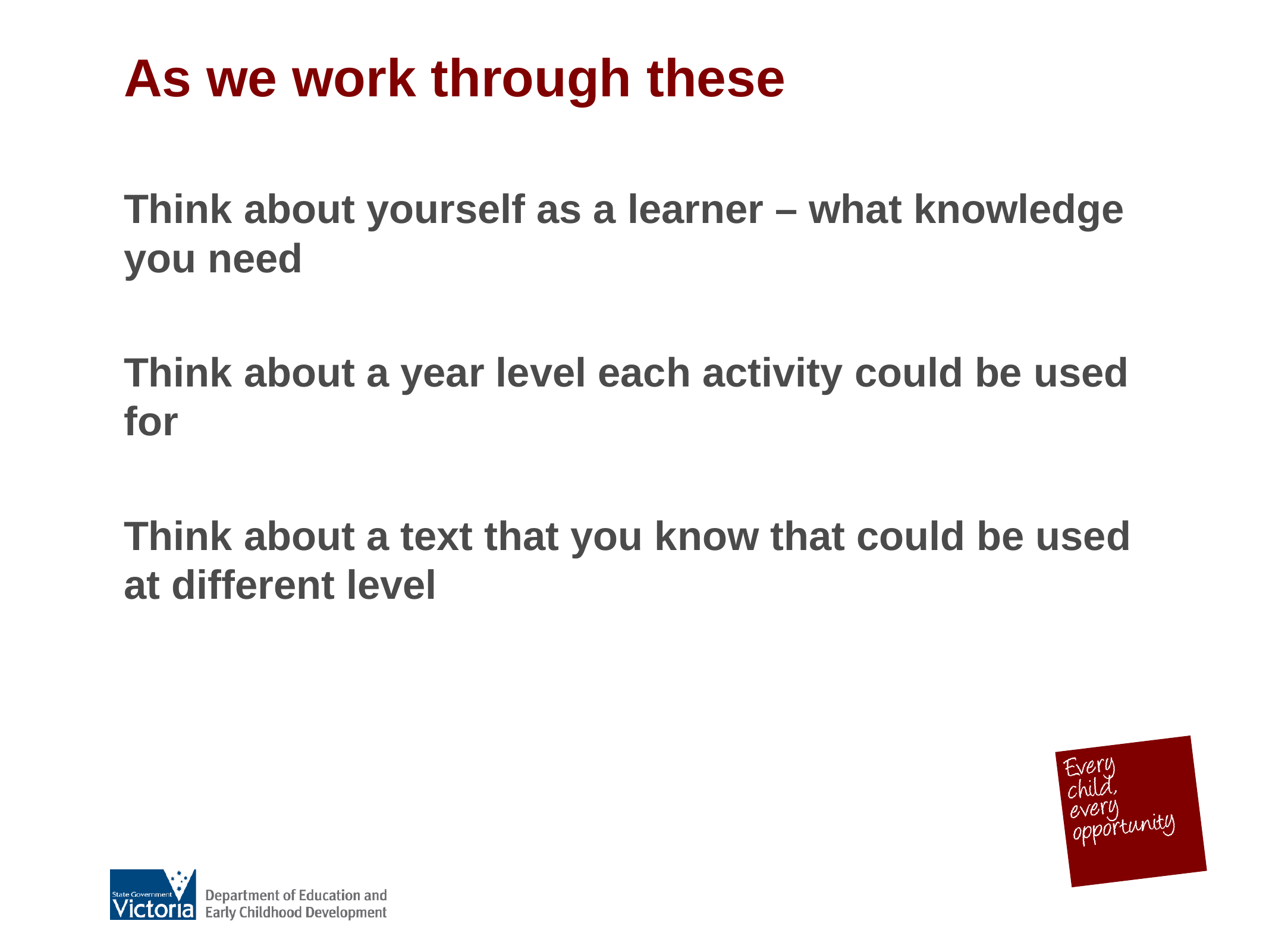

# As we work through these

Think about yourself as a learner – what knowledge you need

Think about a year level each activity could be used for

Think about a text that you know that could be used at different level